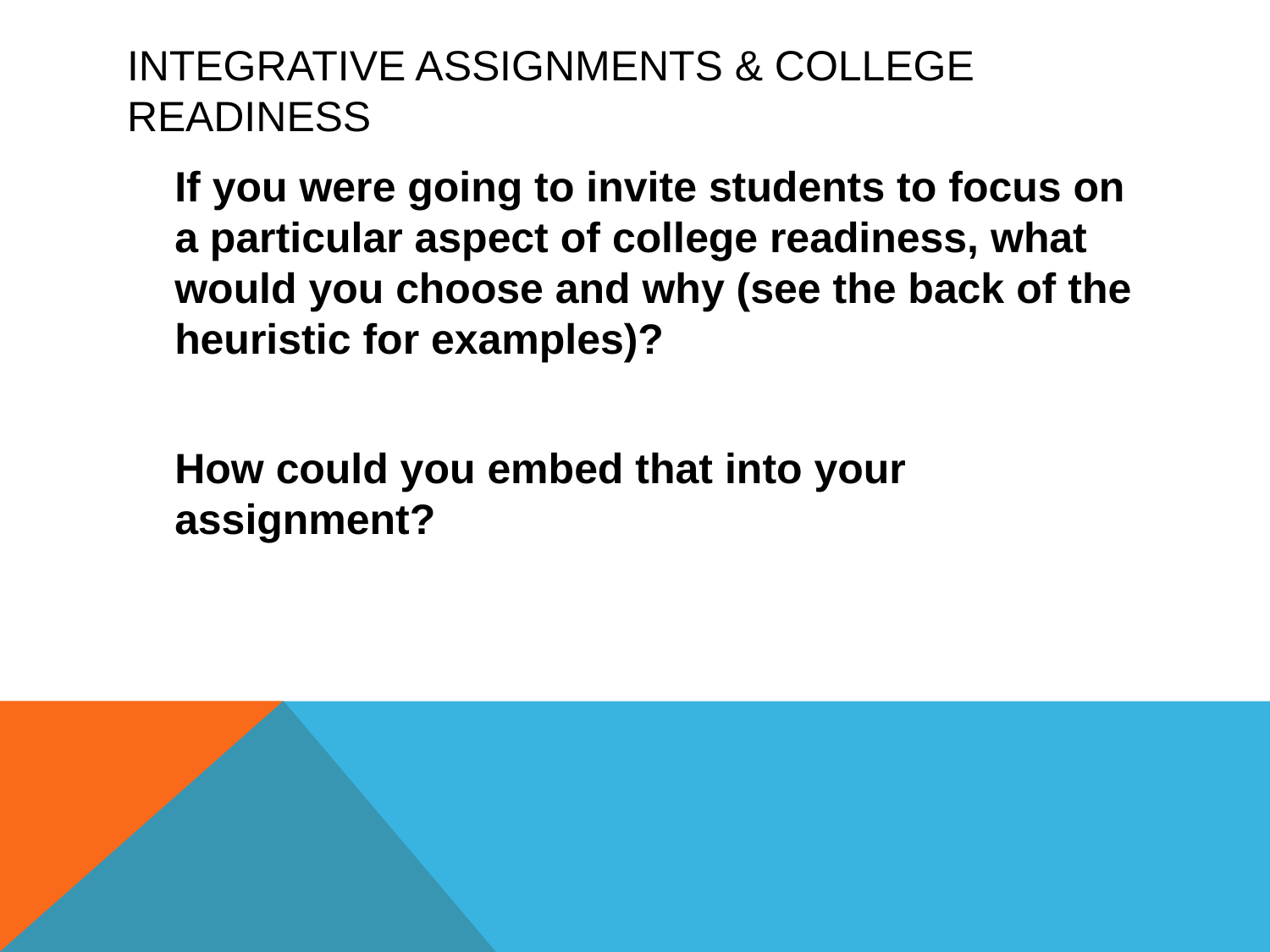

# Integrative assignments & college readiness
	If you were going to invite students to focus on a particular aspect of college readiness, what would you choose and why (see the back of the heuristic for examples)?

	How could you embed that into your assignment?